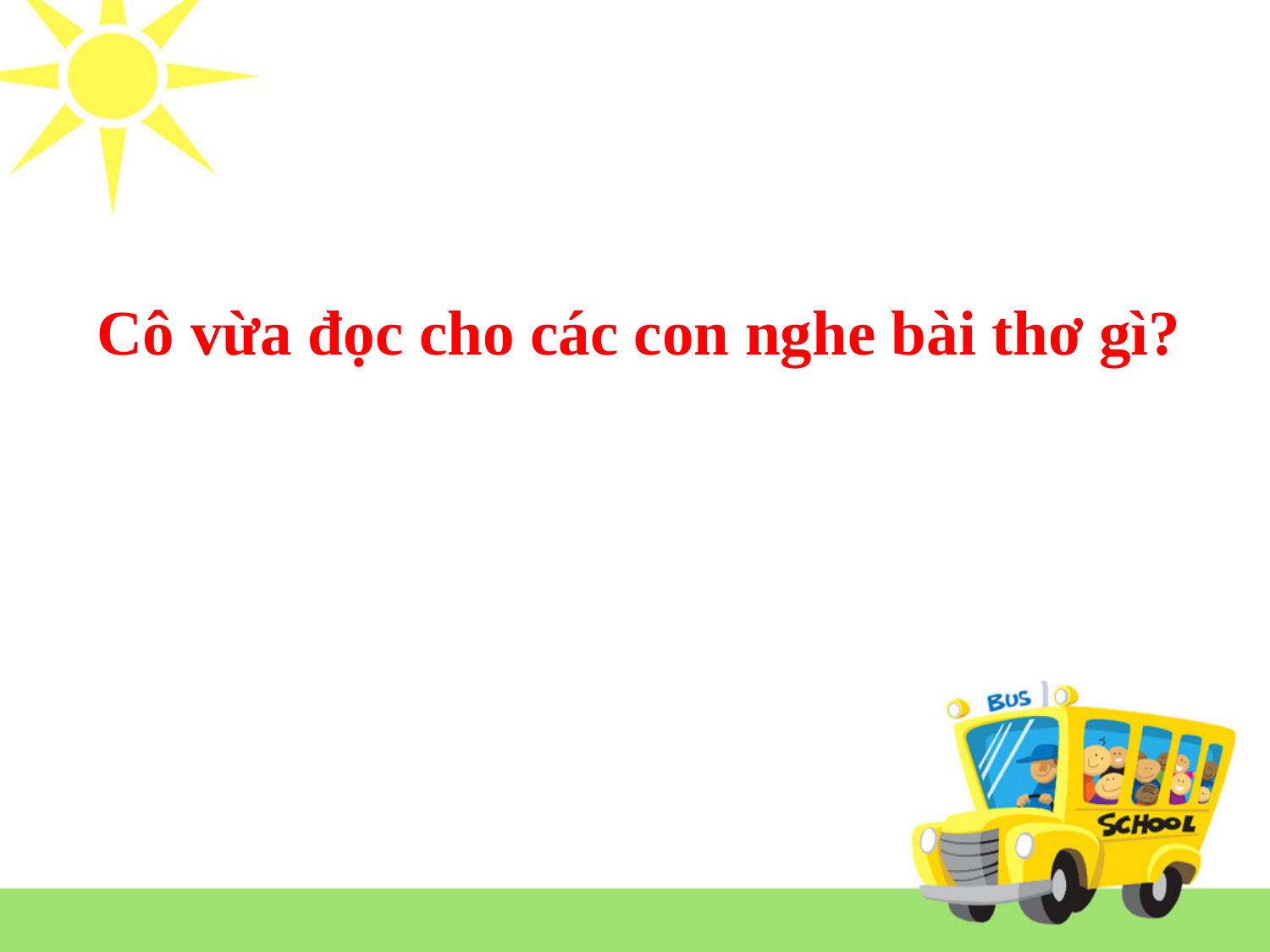

Cô vừa đọc cho các con nghe bài thơ gì?